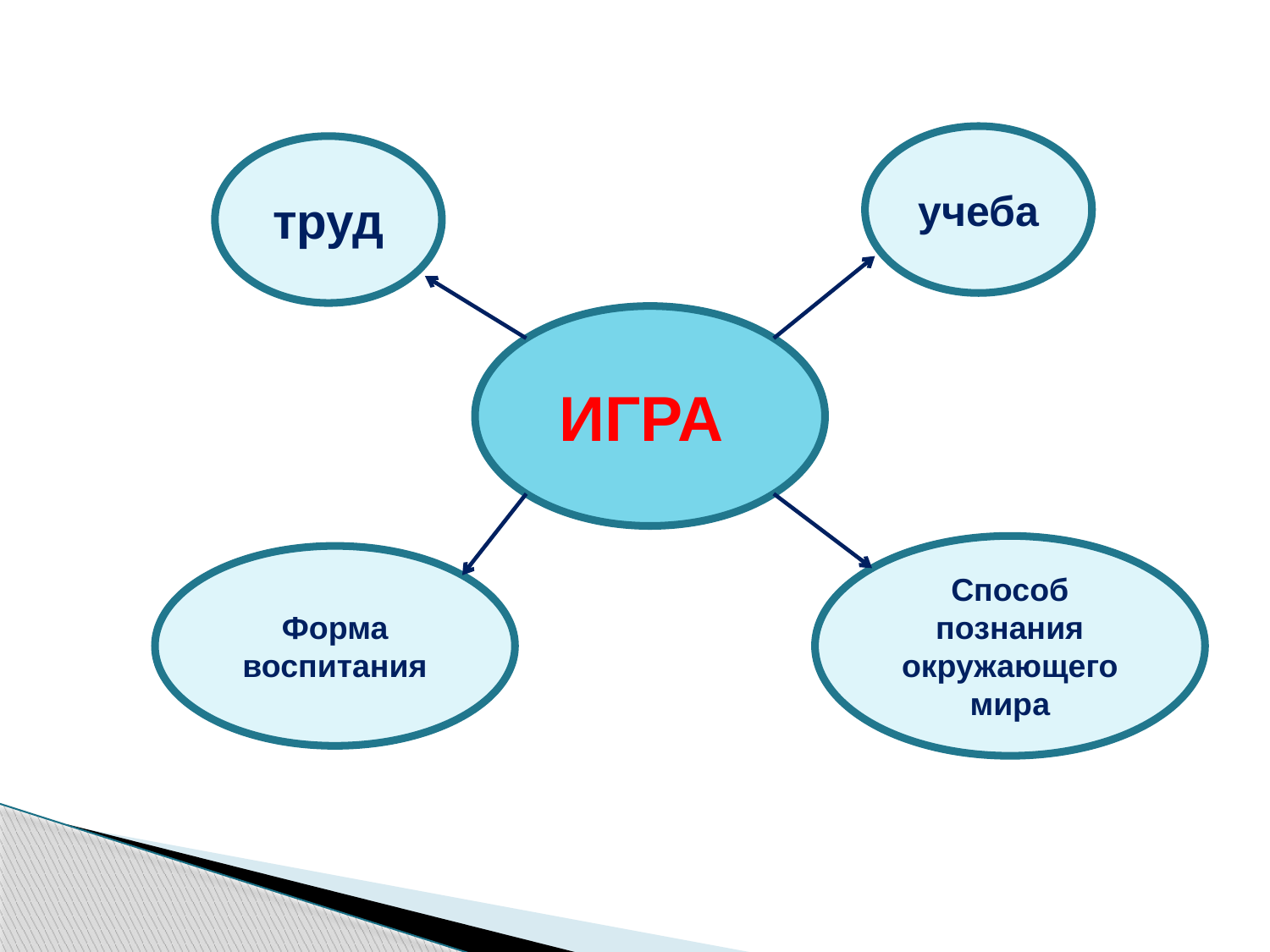

учеба
труд
ИГРА
Способ познания окружающего мира
Форма воспитания